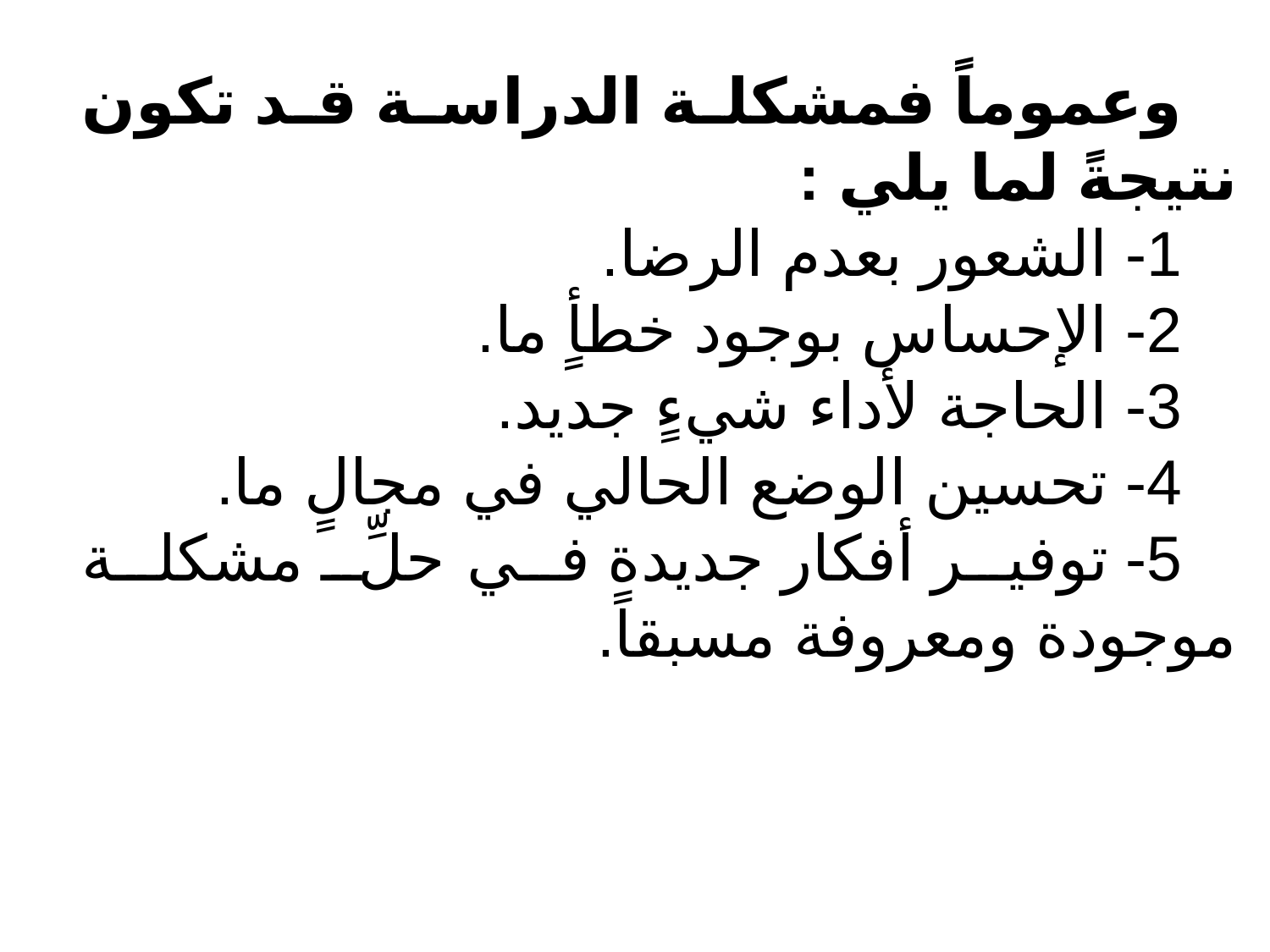

وعموماً فمشكلة الدراسة قد تكون نتيجةً لما يلي :
1- الشعور بعدم الرضا.
2- الإحساس بوجود خطأٍ ما.
3- الحاجة لأداء شيءٍ جديد.
4- تحسين الوضع الحالي في مجالٍ ما.
5- توفير أفكار جديدة في حلِّ مشكلة موجودة ومعروفة مسبقاً.